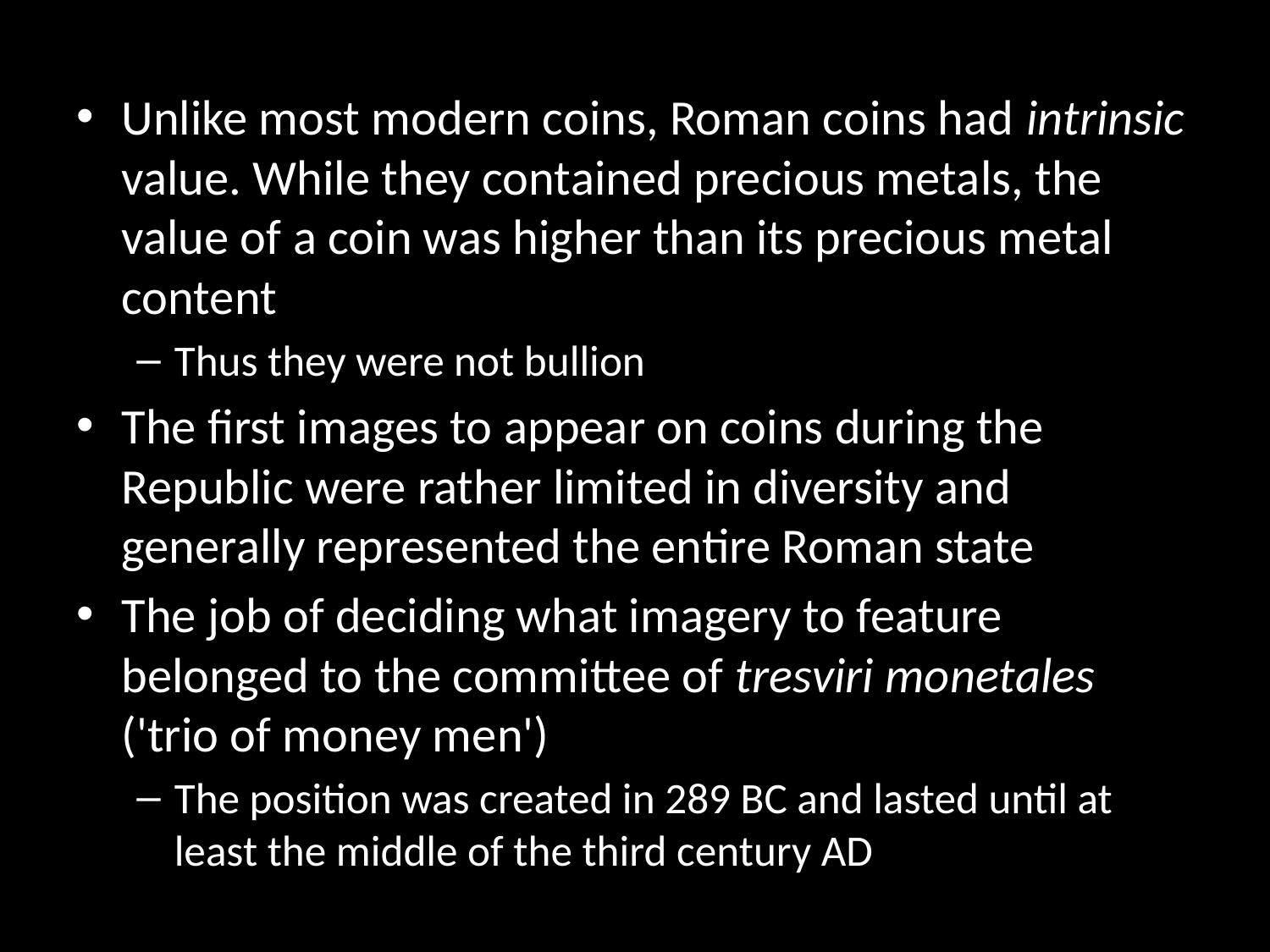

Unlike most modern coins, Roman coins had intrinsic value. While they contained precious metals, the value of a coin was higher than its precious metal content
Thus they were not bullion
The first images to appear on coins during the Republic were rather limited in diversity and generally represented the entire Roman state
The job of deciding what imagery to feature belonged to the committee of tresviri monetales ('trio of money men')
The position was created in 289 BC and lasted until at least the middle of the third century AD